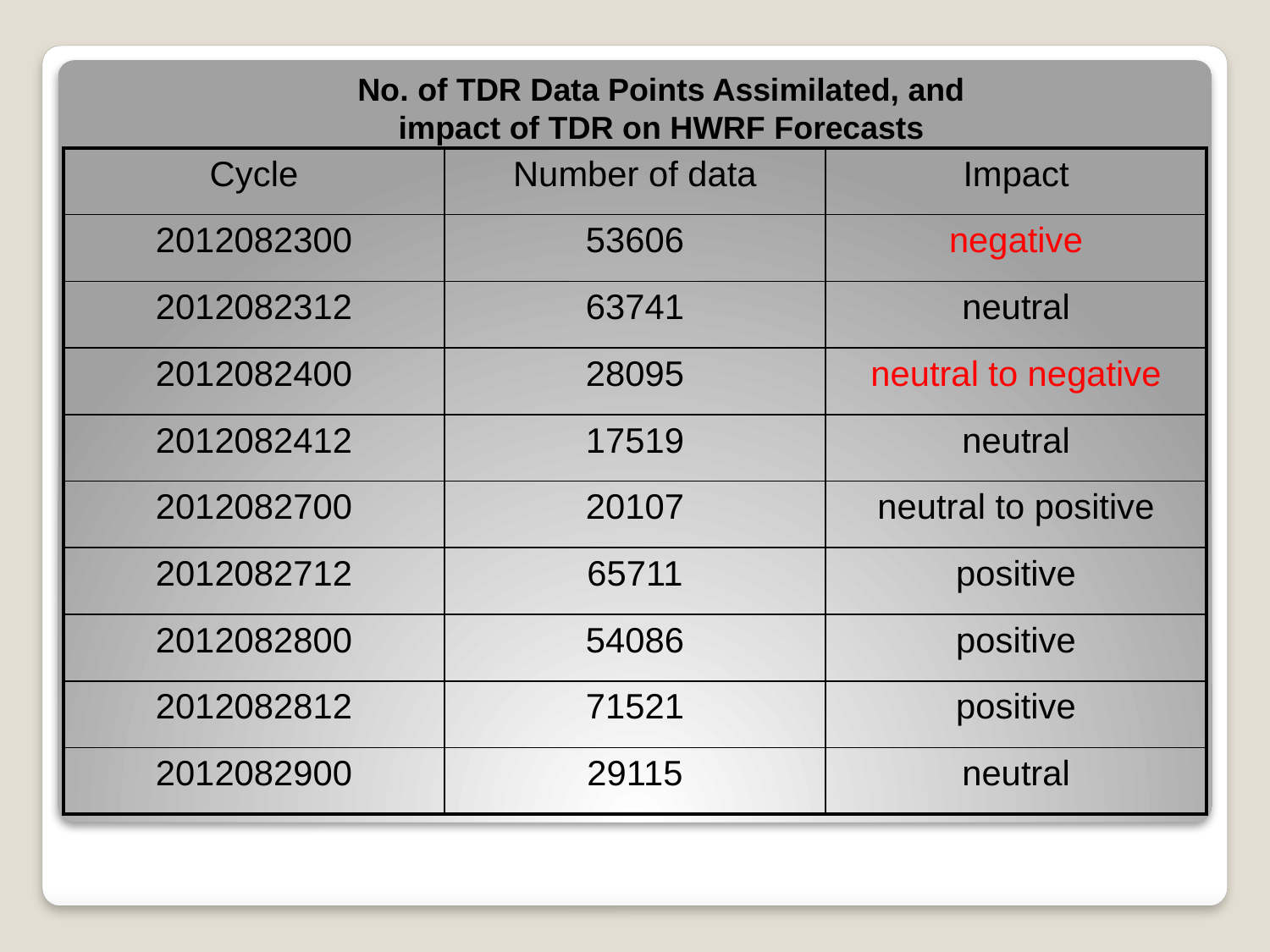

No. of TDR Data Points Assimilated, and impact of TDR on HWRF Forecasts
| Cycle | Number of data | Impact |
| --- | --- | --- |
| 2012082300 | 53606 | negative |
| 2012082312 | 63741 | neutral |
| 2012082400 | 28095 | neutral to negative |
| 2012082412 | 17519 | neutral |
| 2012082700 | 20107 | neutral to positive |
| 2012082712 | 65711 | positive |
| 2012082800 | 54086 | positive |
| 2012082812 | 71521 | positive |
| 2012082900 | 29115 | neutral |